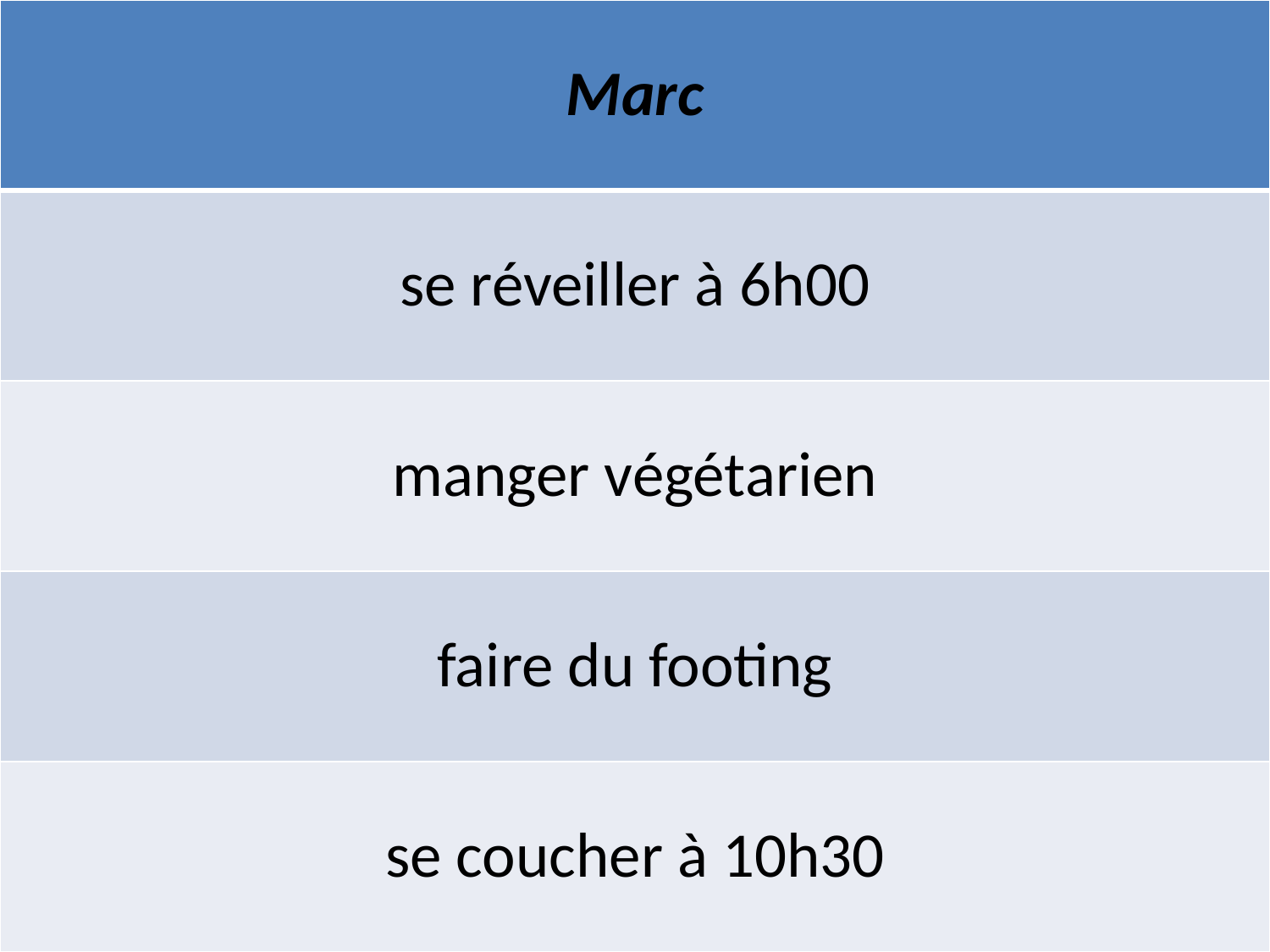

| Marc |
| --- |
| se réveiller à 6h00 |
| manger végétarien |
| faire du footing |
| se coucher à 10h30 |